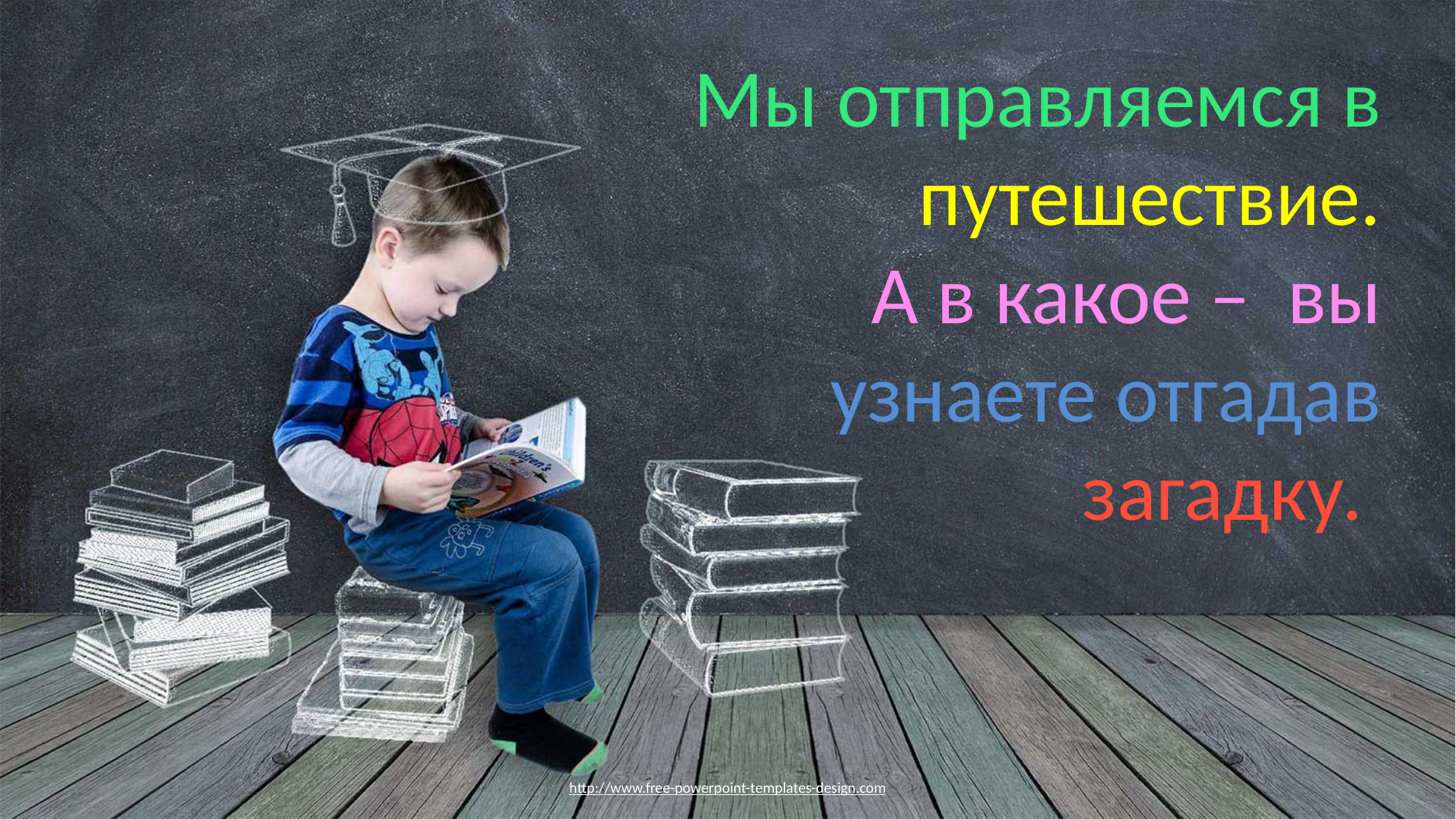

Мы отправляемся в
путешествие.
А в какое –  вы узнаете отгадав загадку.
http://www.free-powerpoint-templates-design.com